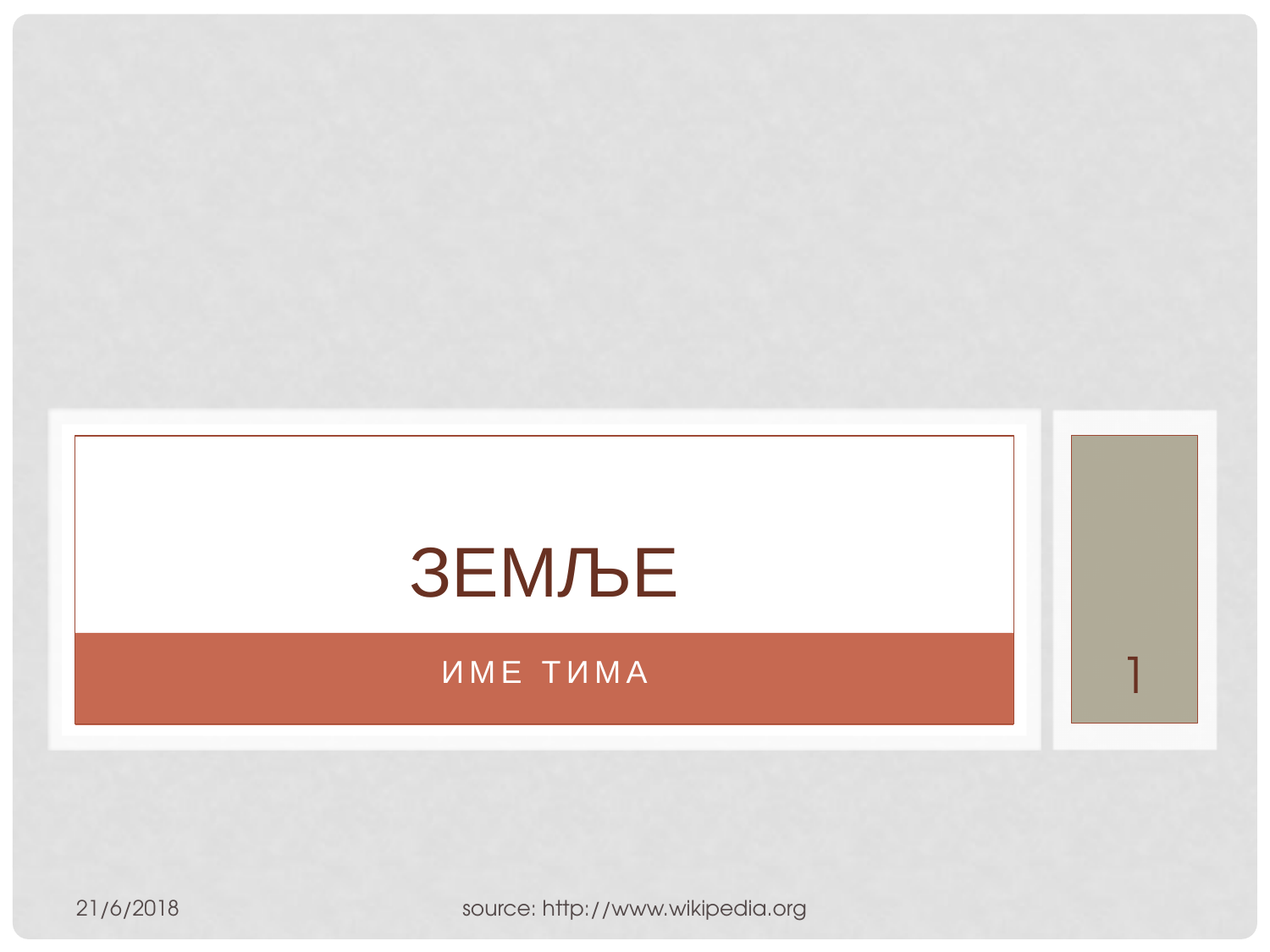

# Земље
1
Име тима
21/6/2018
source: http://www.wikipedia.org